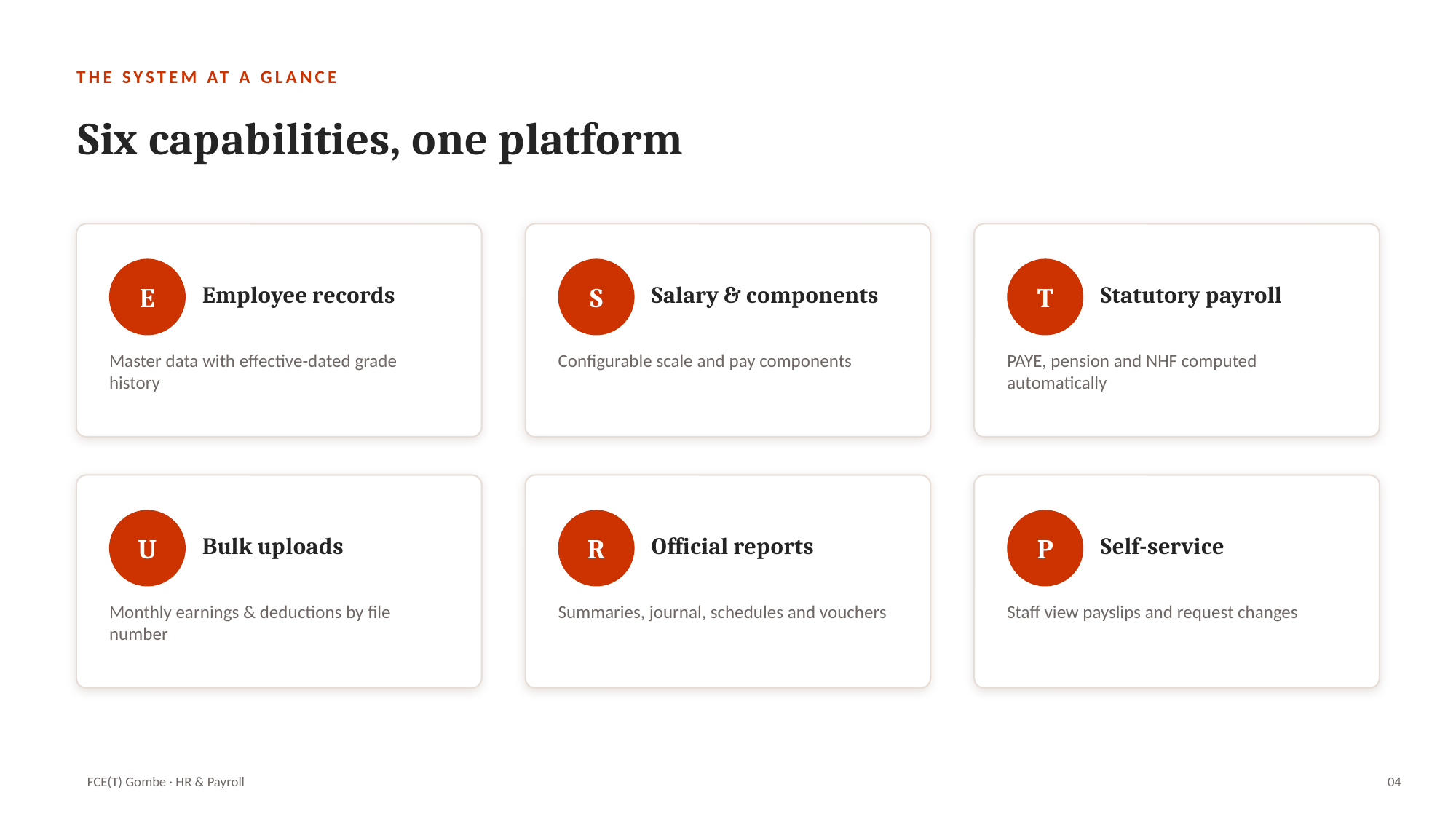

THE SYSTEM AT A GLANCE
Six capabilities, one platform

E

S

T
Employee records
Salary & components
Statutory payroll
Master data with effective-dated grade history
Configurable scale and pay components
PAYE, pension and NHF computed automatically

U

R

P
Bulk uploads
Official reports
Self-service
Monthly earnings & deductions by file number
Summaries, journal, schedules and vouchers
Staff view payslips and request changes
FCE(T) Gombe · HR & Payroll
04